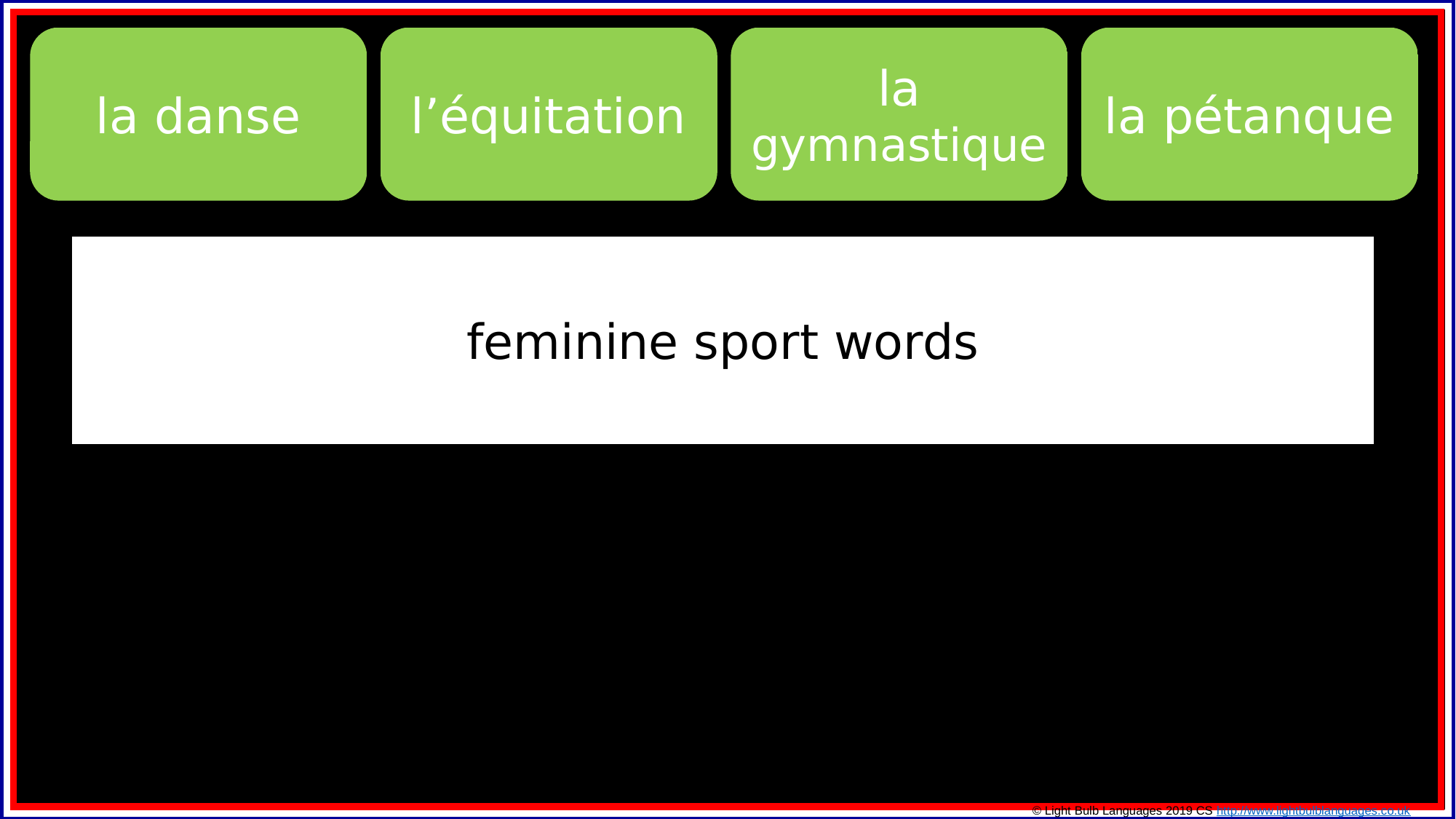

la danse
l’équitation
la gymnastique
la pétanque
feminine sport words
© Light Bulb Languages 2019 CS http://www.lightbulblanguages.co.uk